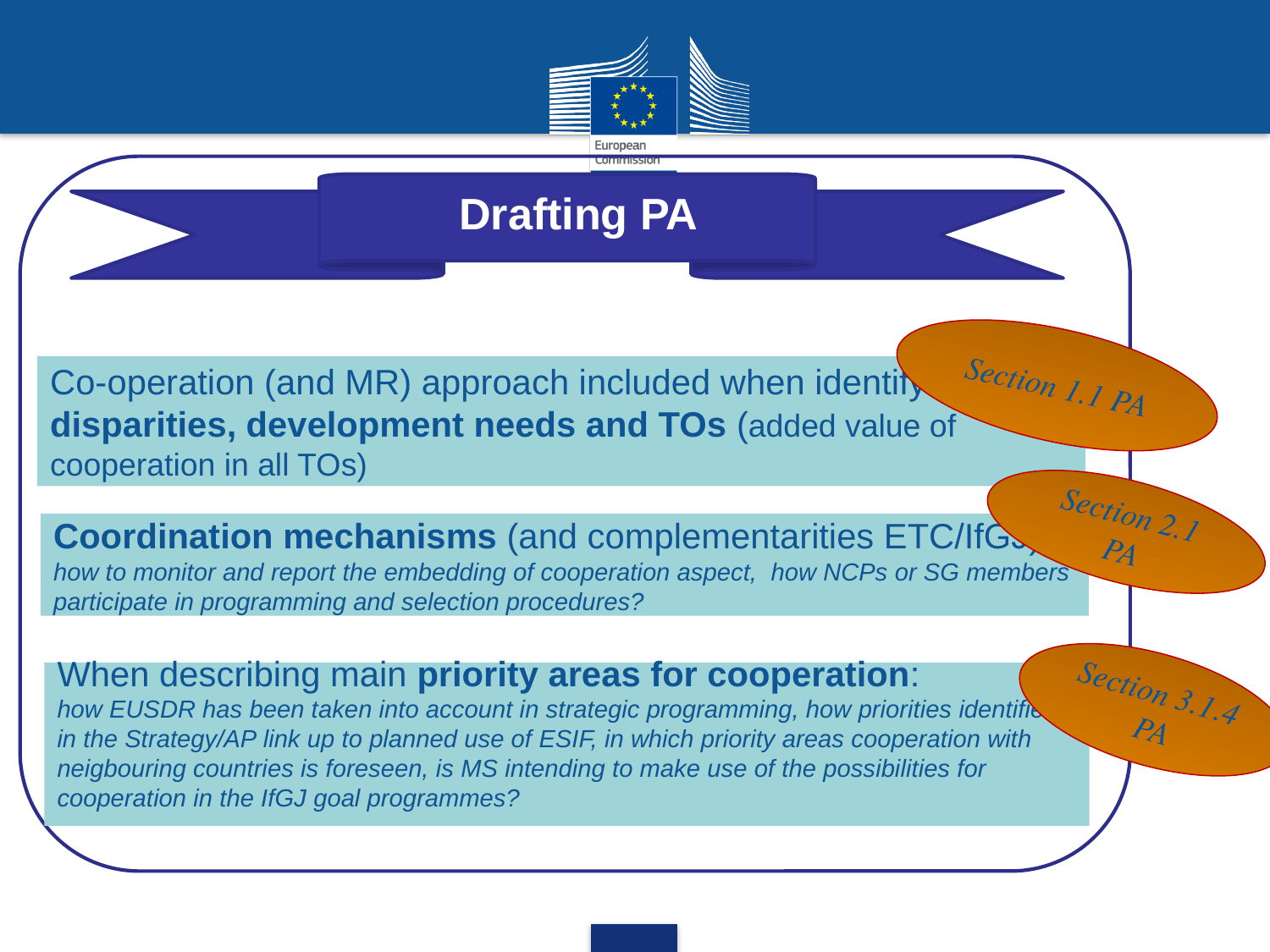

Drafting PA
Co-operation (and MR) approach included when identifying disparities, development needs and TOs (added value of cooperation in all TOs)
Coordination mechanisms (and complementarities ETC/IfGJ): how to monitor and report the embedding of cooperation aspect,  how NCPs or SG members participate in programming and selection procedures?
Section 1.1 PA
Section 2.1 PA
Section 3.1.4  PA

When describing main priority areas for cooperation:
how EUSDR has been taken into account in strategic programming, how priorities identified in the Strategy/AP link up to planned use of ESIF, in which priority areas cooperation with neigbouring countries is foreseen, is MS intending to make use of the possibilities for cooperation in the IfGJ goal programmes?